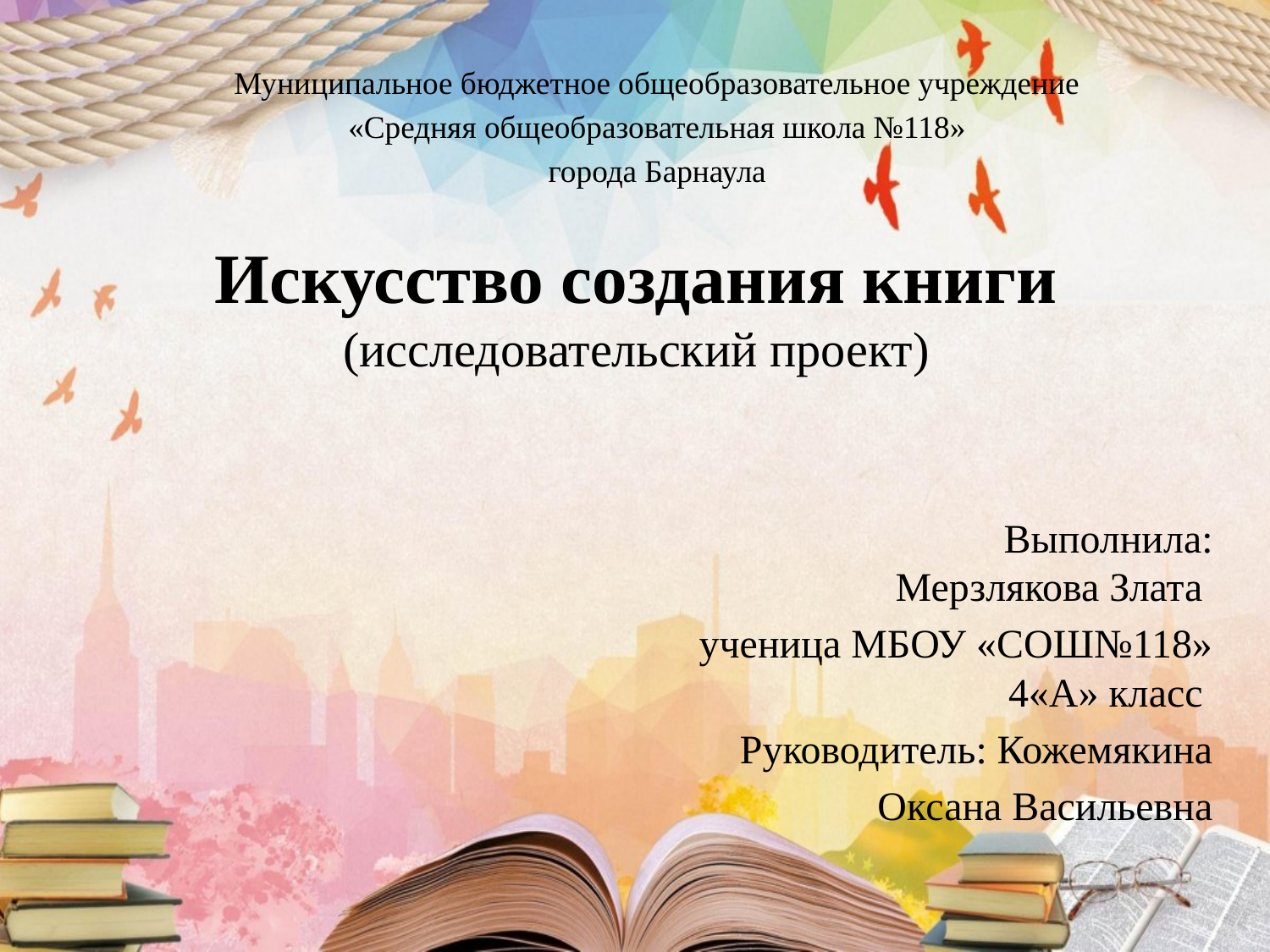

Муниципальное бюджетное общеобразовательное учреждение
«Средняя общеобразовательная школа №118»
города Барнаула
# Искусство создания книги (исследовательский проект)
Выполнила: Мерзлякова Злата
ученица МБОУ «СОШ№118» 4«А» класс
Руководитель: Кожемякина
Оксана Васильевна